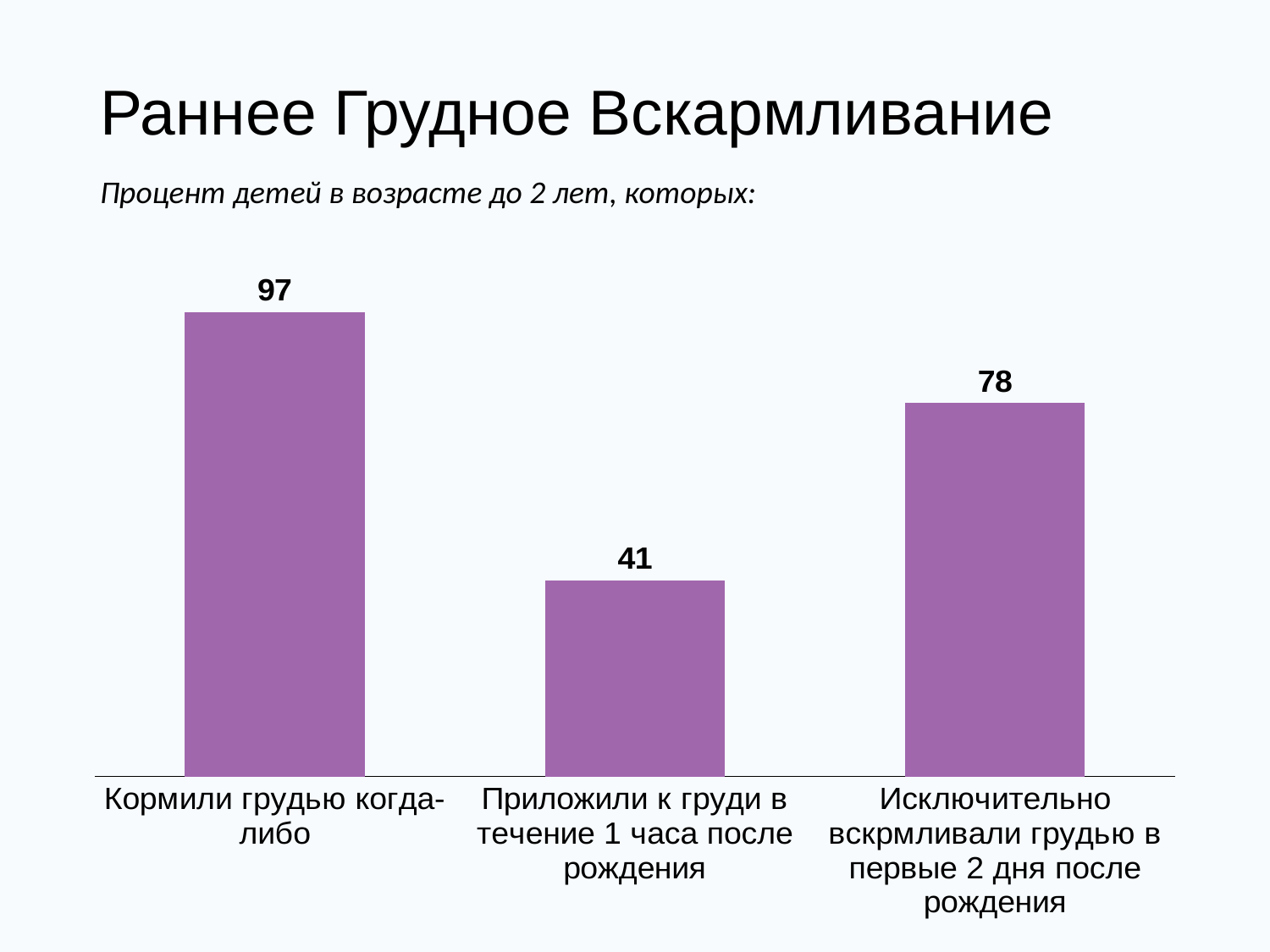

# Раннее Грудное Вскармливание
Процент детей в возрасте до 2 лет, которых:

### Chart

| Category | Кормили грудью когда-либо |
|---|---|
| Кормили грудью когда-либо | 97.0 |
| Приложили к груди в течение 1 часа после рождения | 41.0 |
| Исключительно вскрмливали грудью в первые 2 дня после рождения | 78.0 |